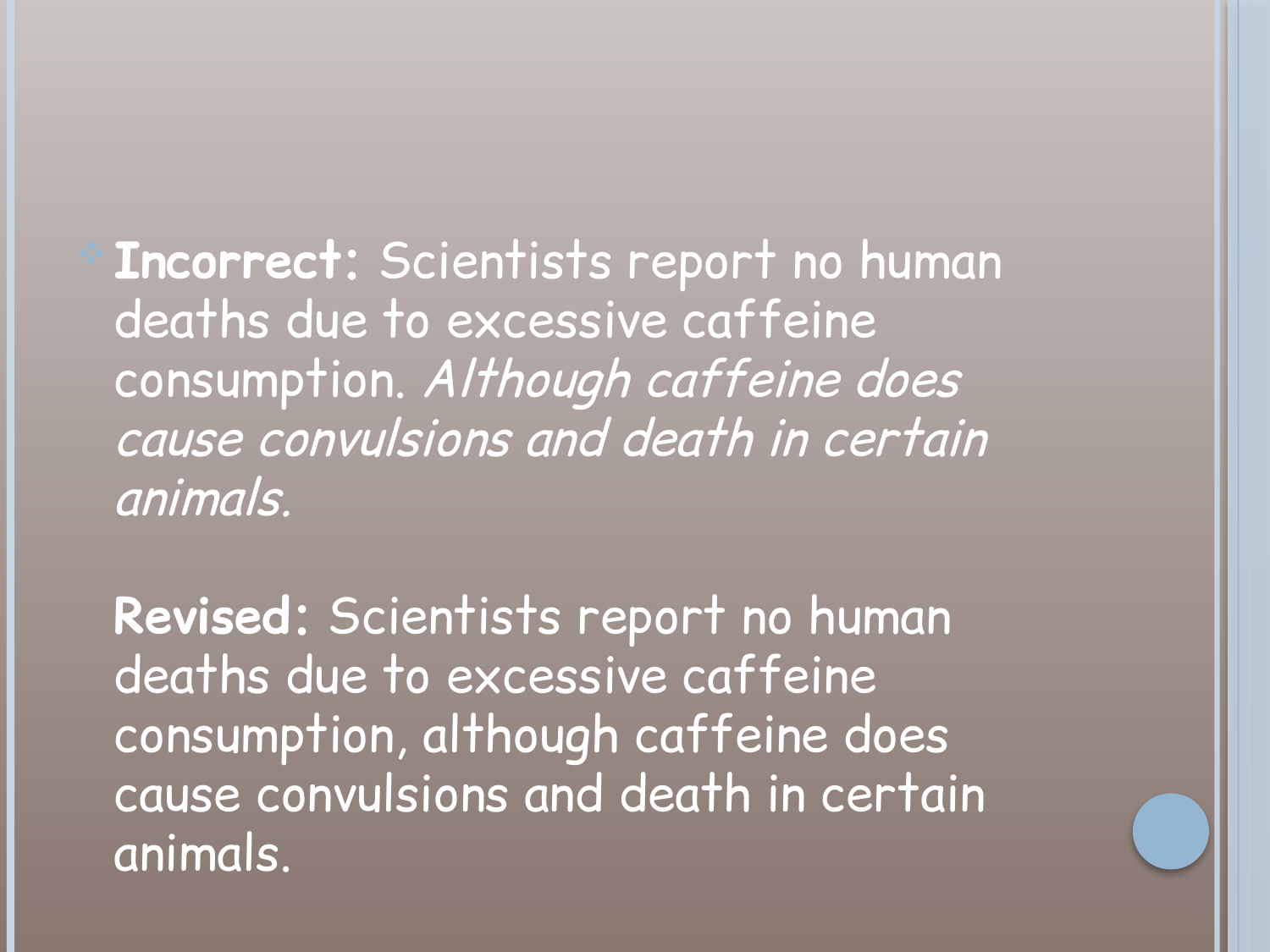

#
Incorrect: Scientists report no human deaths due to excessive caffeine consumption. Although caffeine does cause convulsions and death in certain animals.
Revised: Scientists report no human deaths due to excessive caffeine consumption, although caffeine does cause convulsions and death in certain animals.